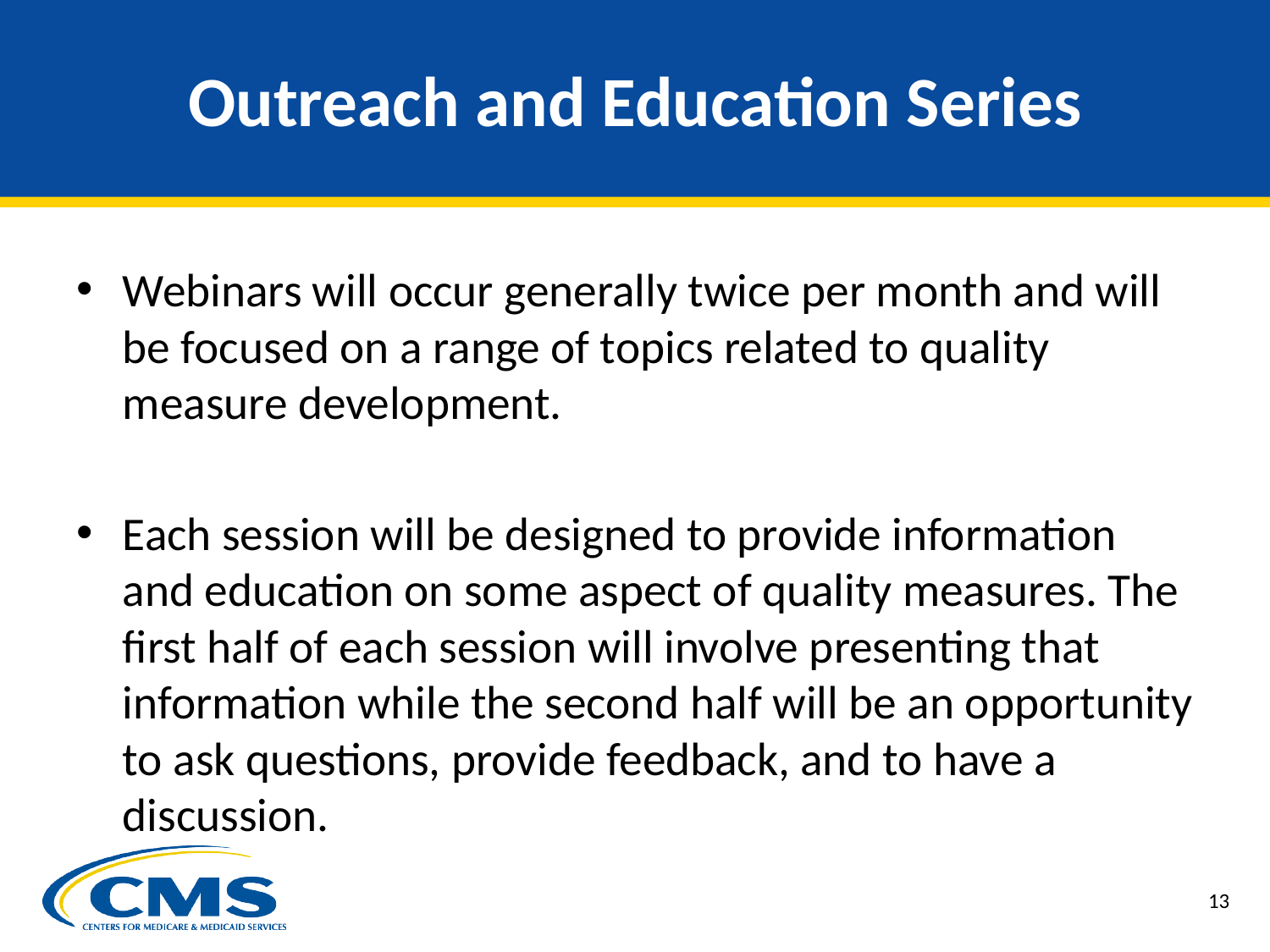

# Outreach and Education Series
Webinars will occur generally twice per month and will be focused on a range of topics related to quality measure development.

Each session will be designed to provide information and education on some aspect of quality measures. The first half of each session will involve presenting that information while the second half will be an opportunity to ask questions, provide feedback, and to have a discussion.